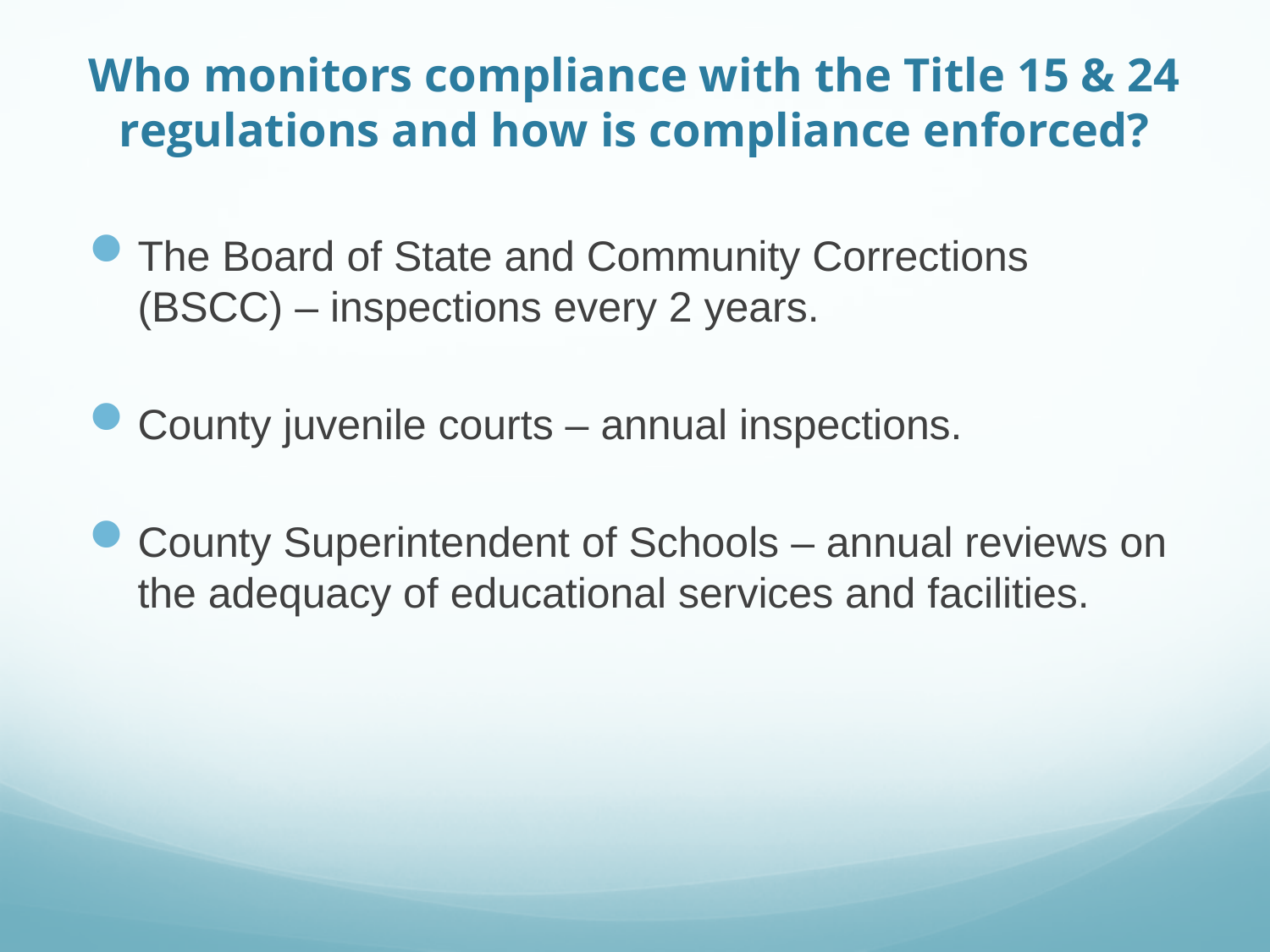

# Who monitors compliance with the Title 15 & 24 regulations and how is compliance enforced?
The Board of State and Community Corrections (BSCC) – inspections every 2 years.
County juvenile courts – annual inspections.
County Superintendent of Schools – annual reviews on the adequacy of educational services and facilities.